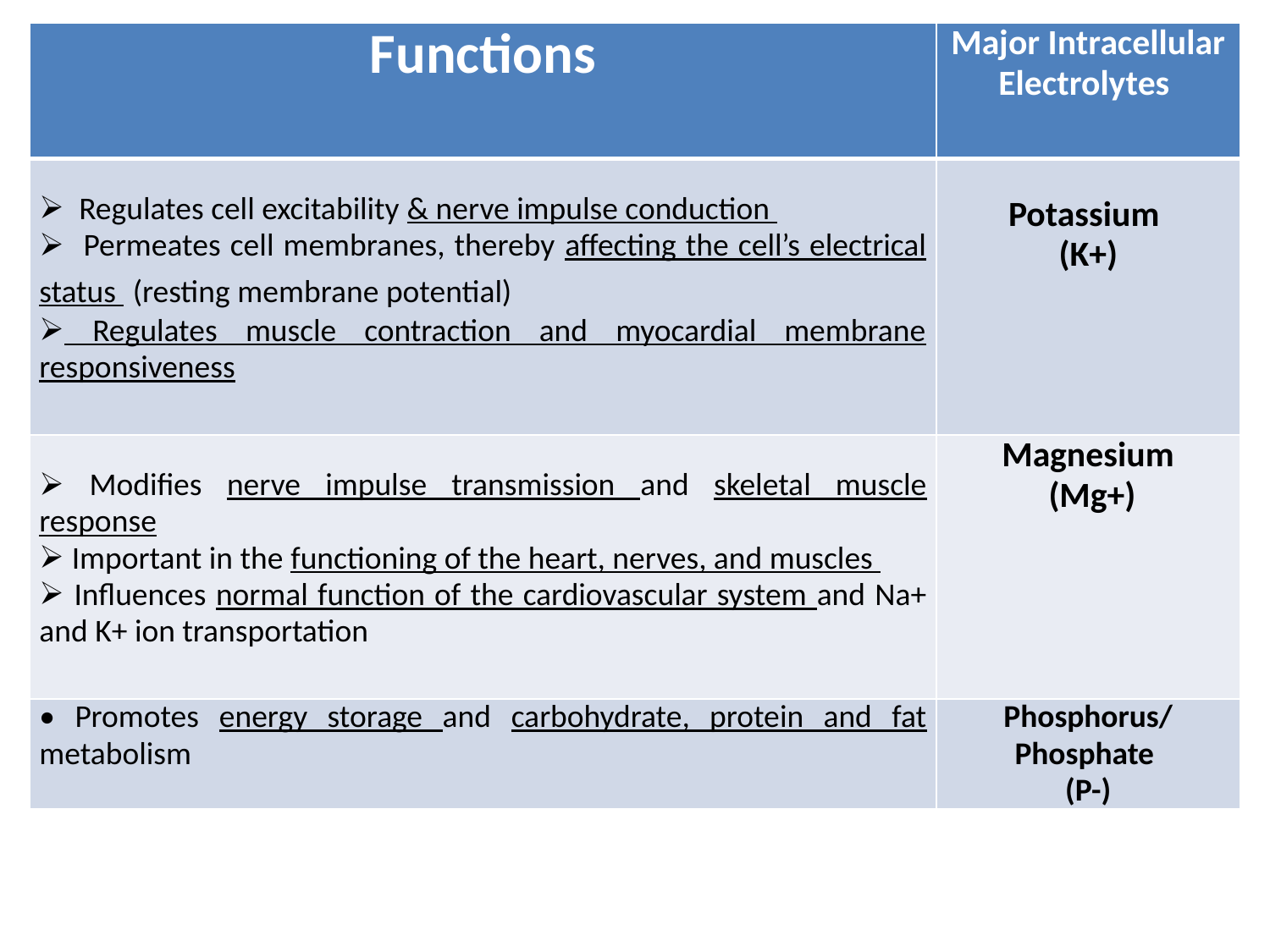

| Functions | Major Intracellular Electrolytes |
| --- | --- |
| Regulates cell excitability & nerve impulse conduction Permeates cell membranes, thereby affecting the cell’s electrical status (resting membrane potential) Regulates muscle contraction and myocardial membrane responsiveness | Potassium (K+) |
| Modifies nerve impulse transmission and skeletal muscle response Important in the functioning of the heart, nerves, and muscles Influences normal function of the cardiovascular system and Na+ and K+ ion transportation | Magnesium (Mg+) |
| • Promotes energy storage and carbohydrate, protein and fat metabolism | Phosphorus/ Phosphate (P-) |
#